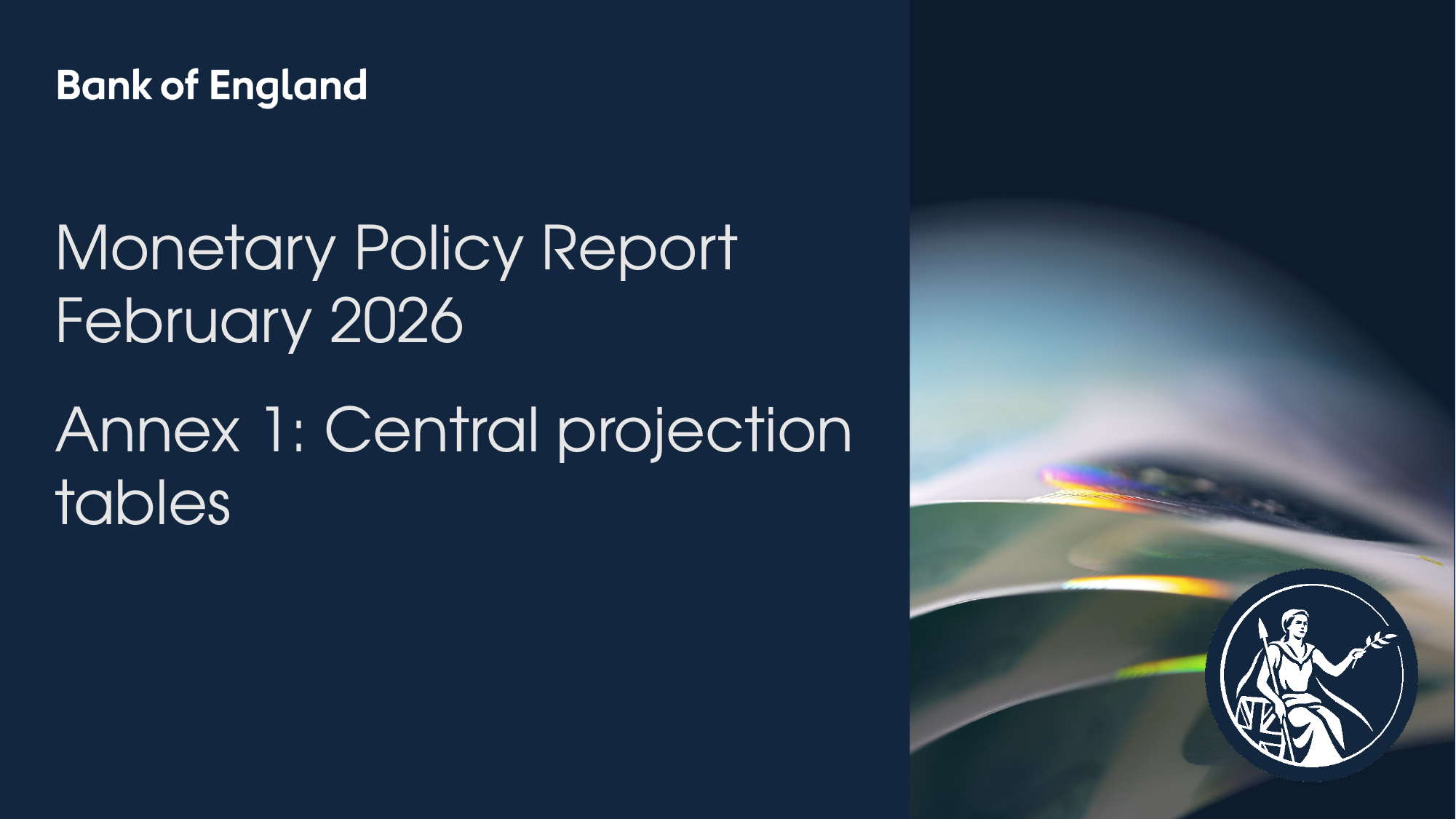

Monetary Policy Report
February 2026
Annex 1: Central projection tables